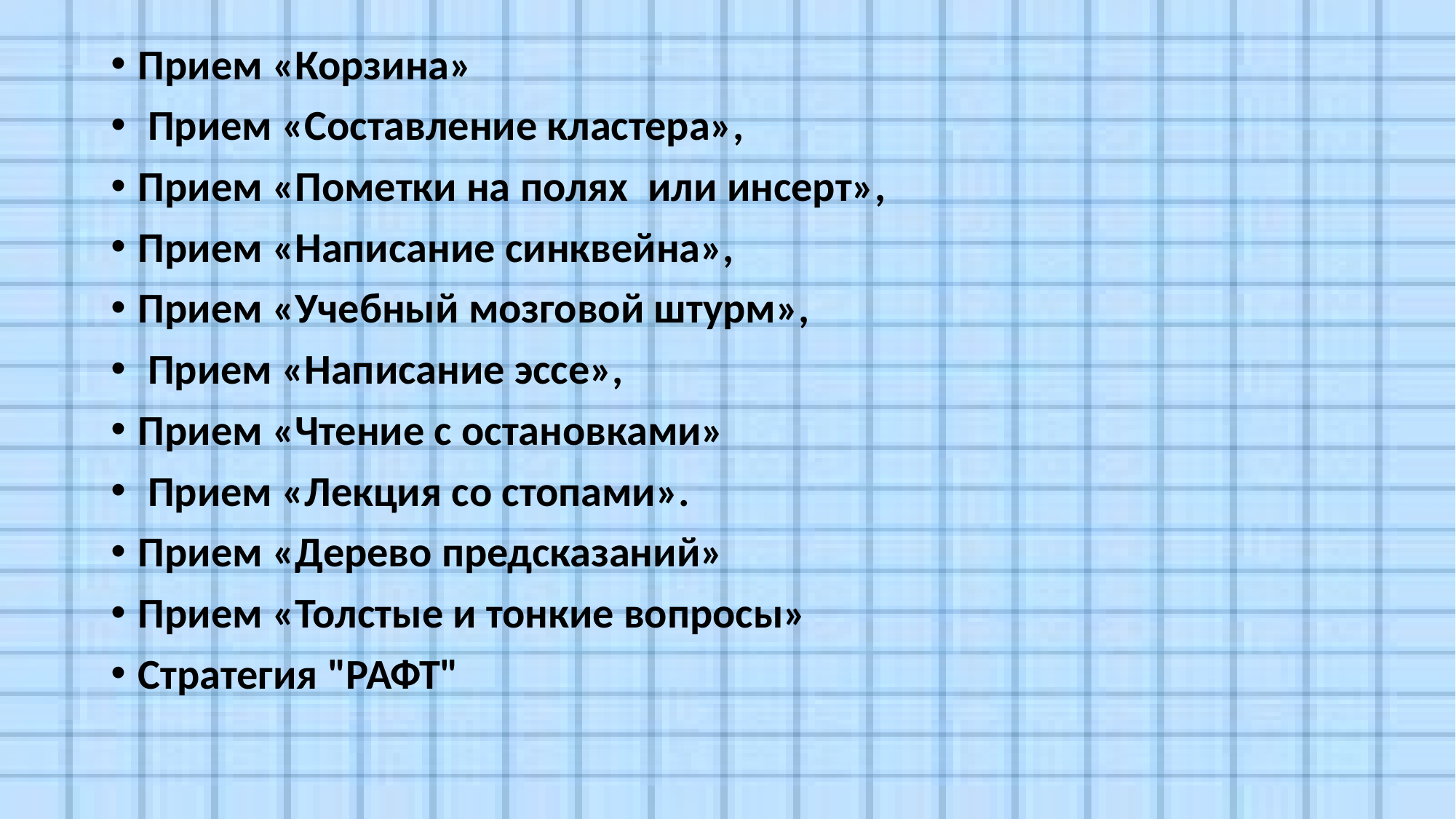

Прием «Корзина»
 Прием «Составление кластера»,
Прием «Пометки на полях  или инсерт»,
Прием «Написание синквейна»,
Прием «Учебный мозговой штурм»,
 Прием «Написание эссе»,
Прием «Чтение с остановками»
 Прием «Лекция со стопами».
Прием «Дерево предсказаний»
Прием «Толстые и тонкие вопросы»
Стратегия "РАФТ"